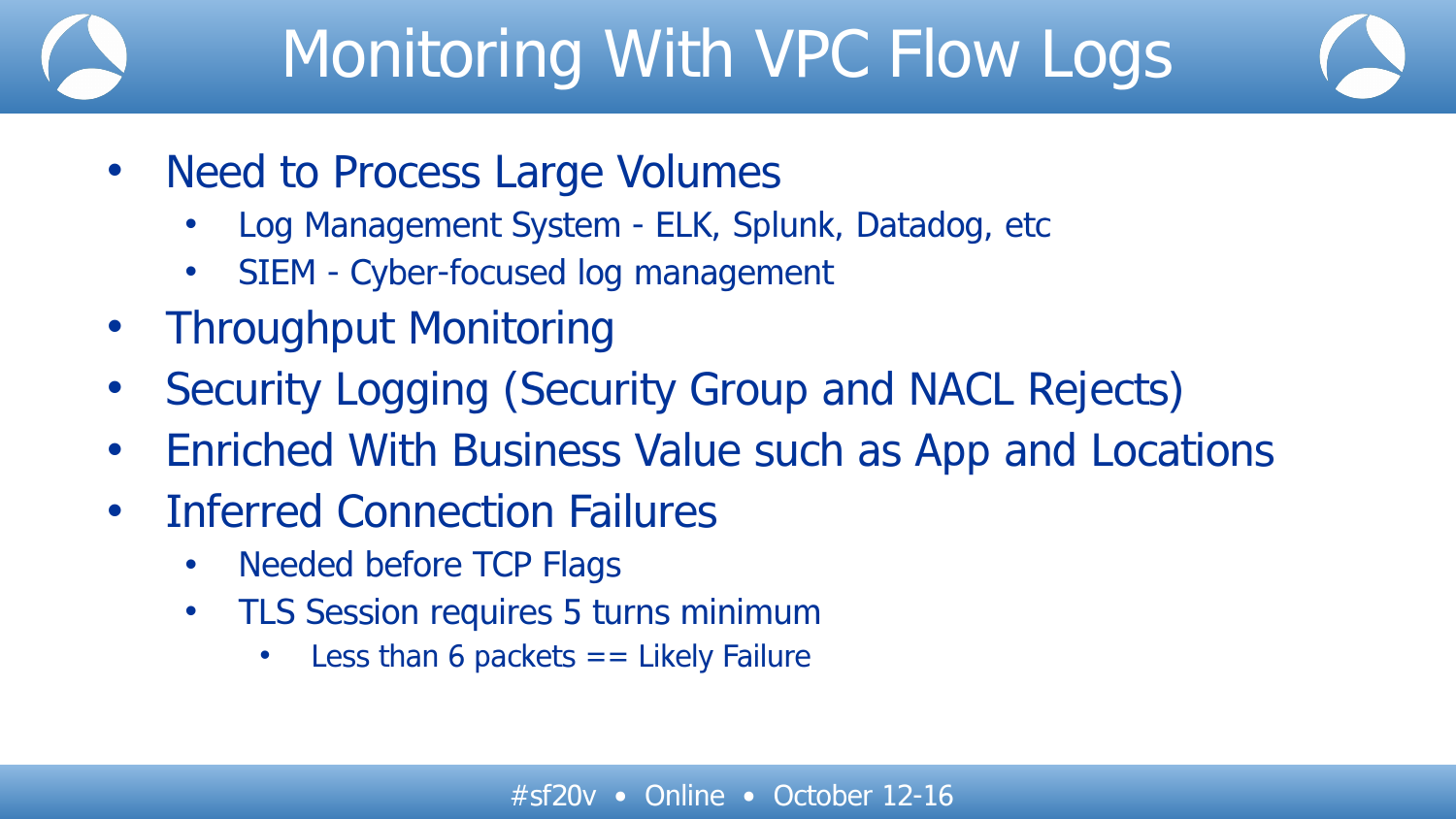

# Monitoring With VPC Flow Logs
Need to Process Large Volumes
Log Management System - ELK, Splunk, Datadog, etc
SIEM - Cyber-focused log management
Throughput Monitoring
Security Logging (Security Group and NACL Rejects)
Enriched With Business Value such as App and Locations
Inferred Connection Failures
Needed before TCP Flags
TLS Session requires 5 turns minimum
Less than 6 packets == Likely Failure